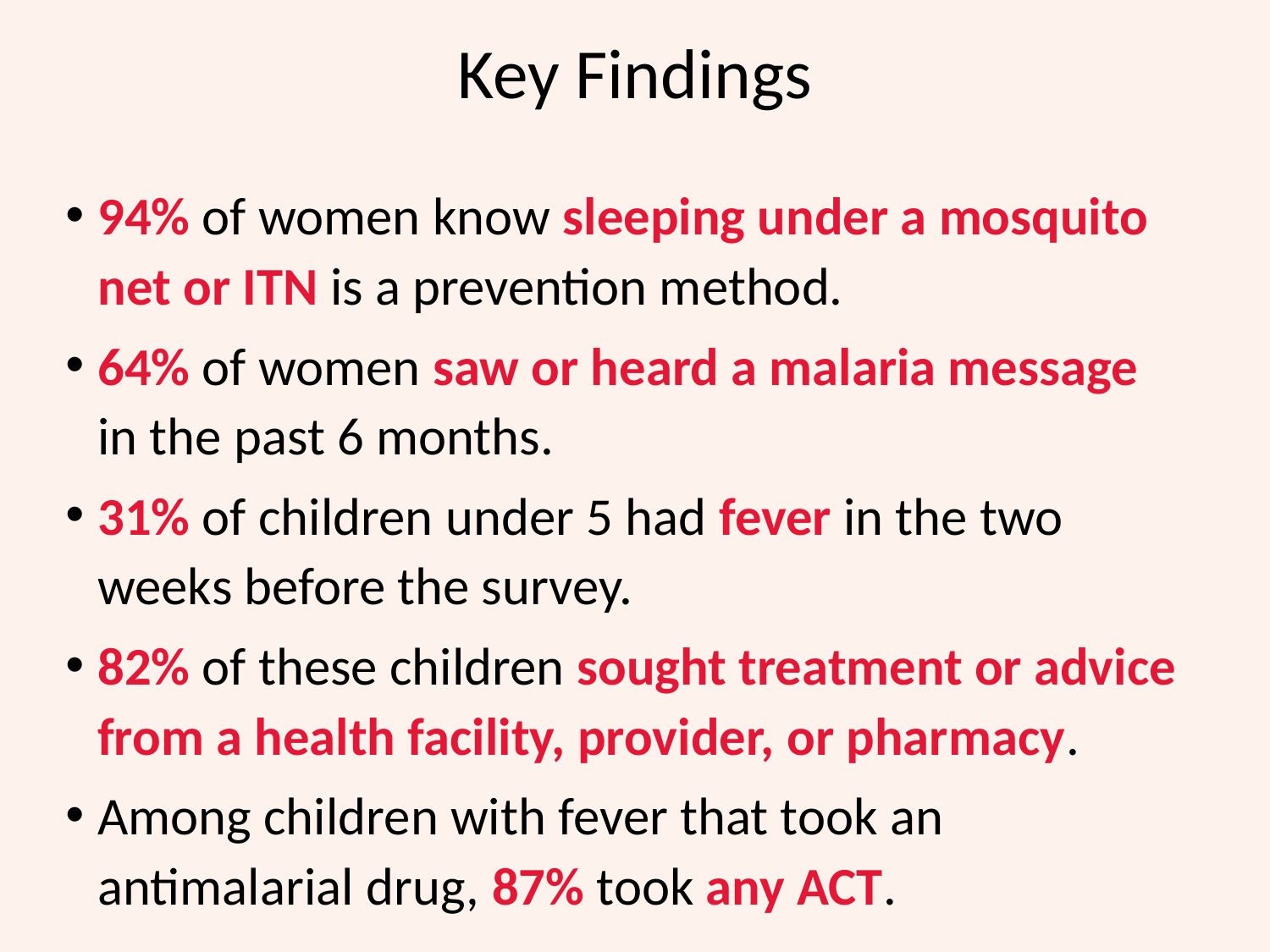

# Key Findings
94% of women know sleeping under a mosquito net or ITN is a prevention method.
64% of women saw or heard a malaria message in the past 6 months.
31% of children under 5 had fever in the two weeks before the survey.
82% of these children sought treatment or advice from a health facility, provider, or pharmacy.
Among children with fever that took an antimalarial drug, 87% took any ACT.